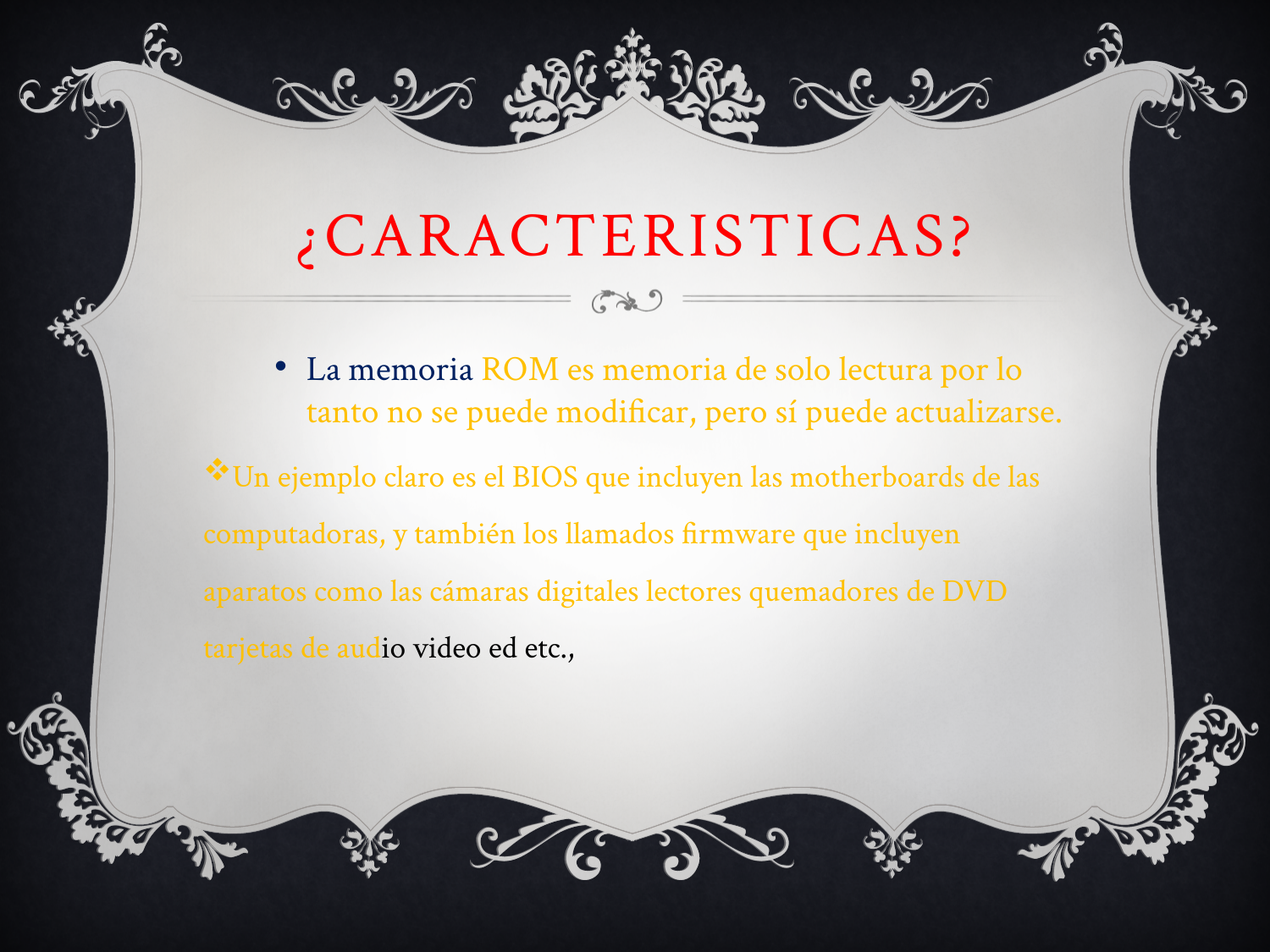

# ¿caracteristicas?
La memoria ROM es memoria de solo lectura por lo tanto no se puede modificar, pero sí puede actualizarse.
Un ejemplo claro es el BIOS que incluyen las motherboards de las computadoras, y también los llamados firmware que incluyen aparatos como las cámaras digitales lectores quemadores de DVD tarjetas de audio video ed etc.,